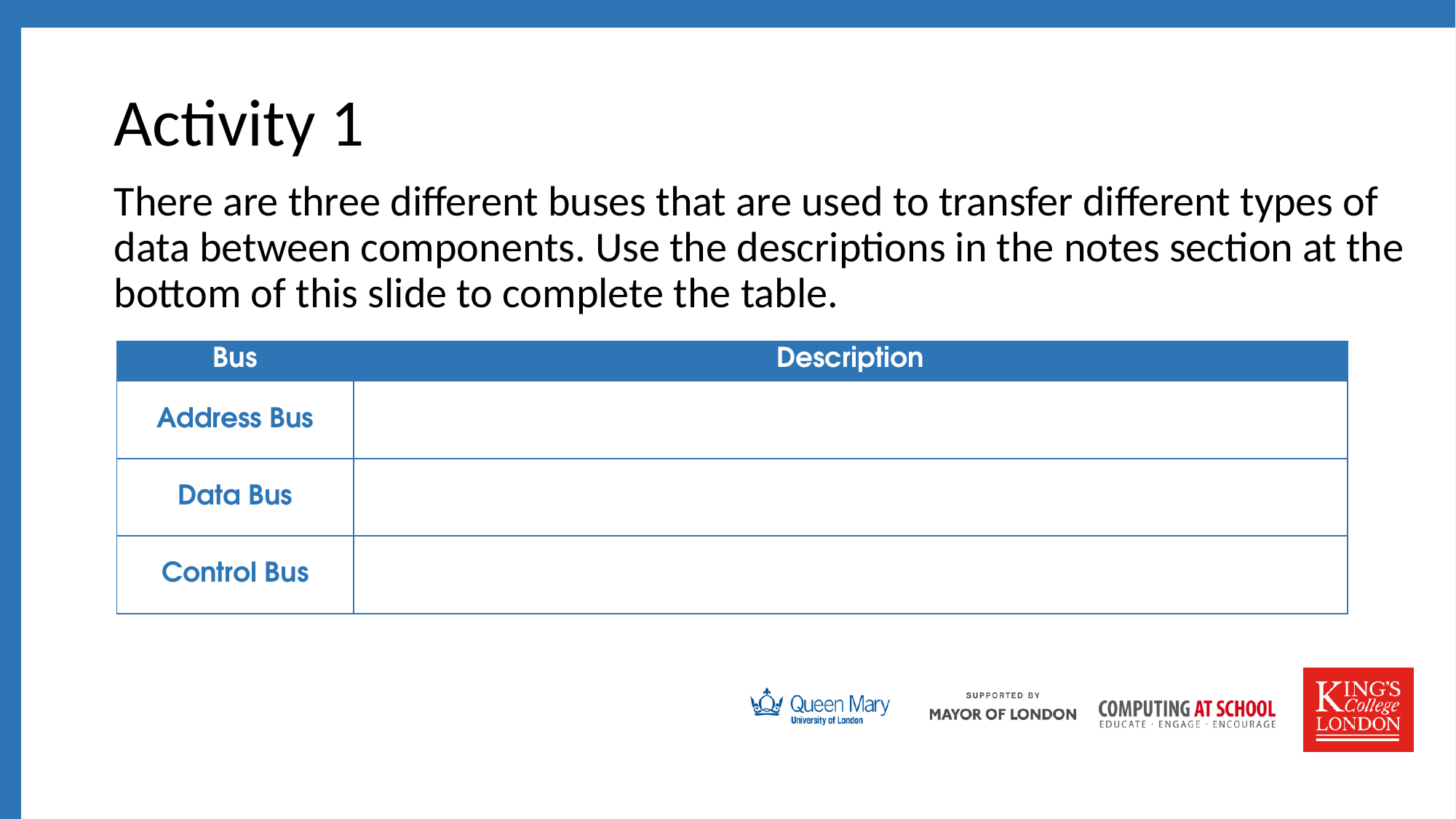

# Activity 1
There are three different buses that are used to transfer different types of data between components. Use the descriptions in the notes section at the bottom of this slide to complete the table.

| Bus | Description |
| --- | --- |
| Address Bus |  |
| Data Bus |  |
| Control Bus |  |